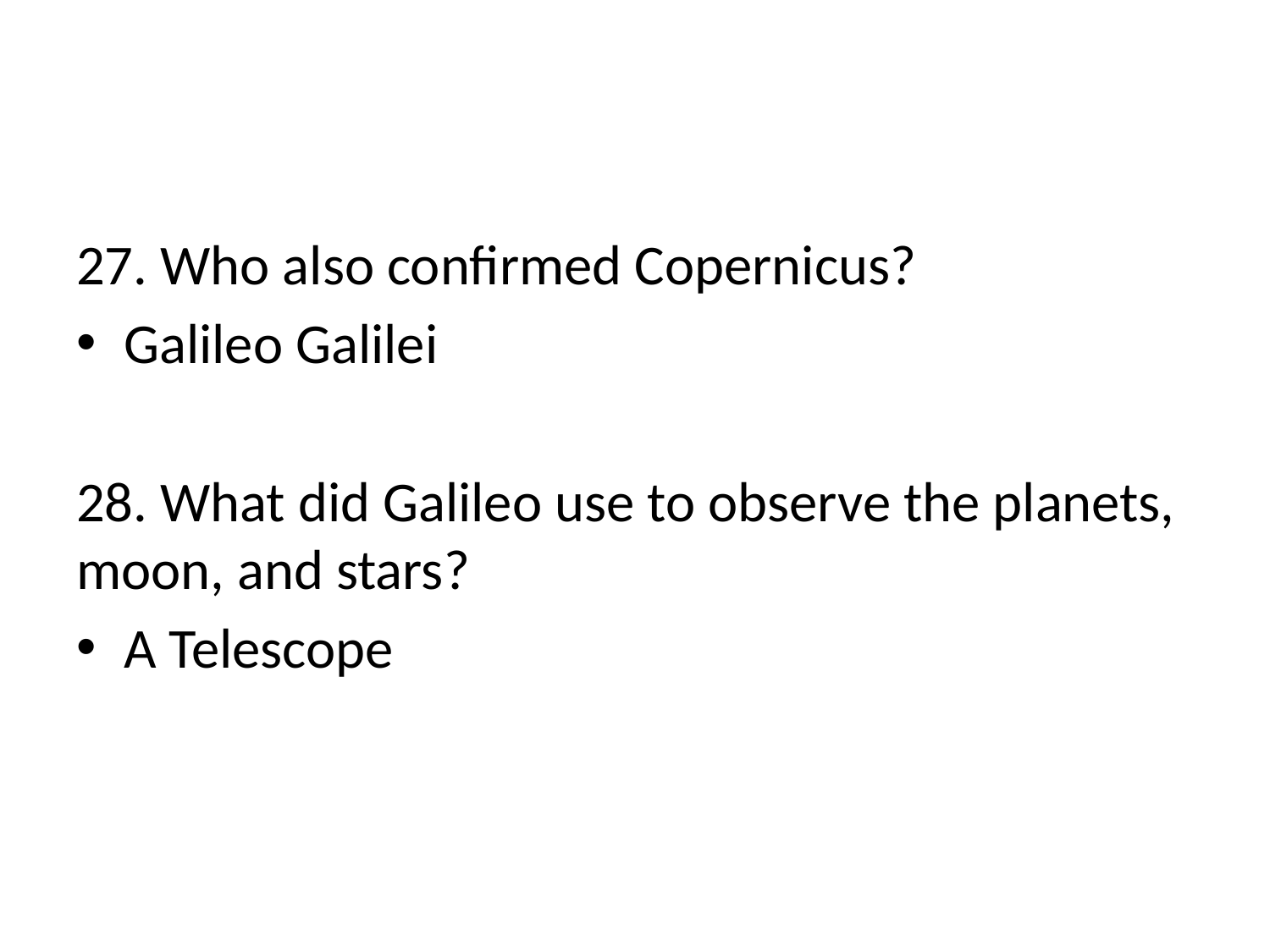

#
27. Who also confirmed Copernicus?
Galileo Galilei

28. What did Galileo use to observe the planets, moon, and stars?
A Telescope